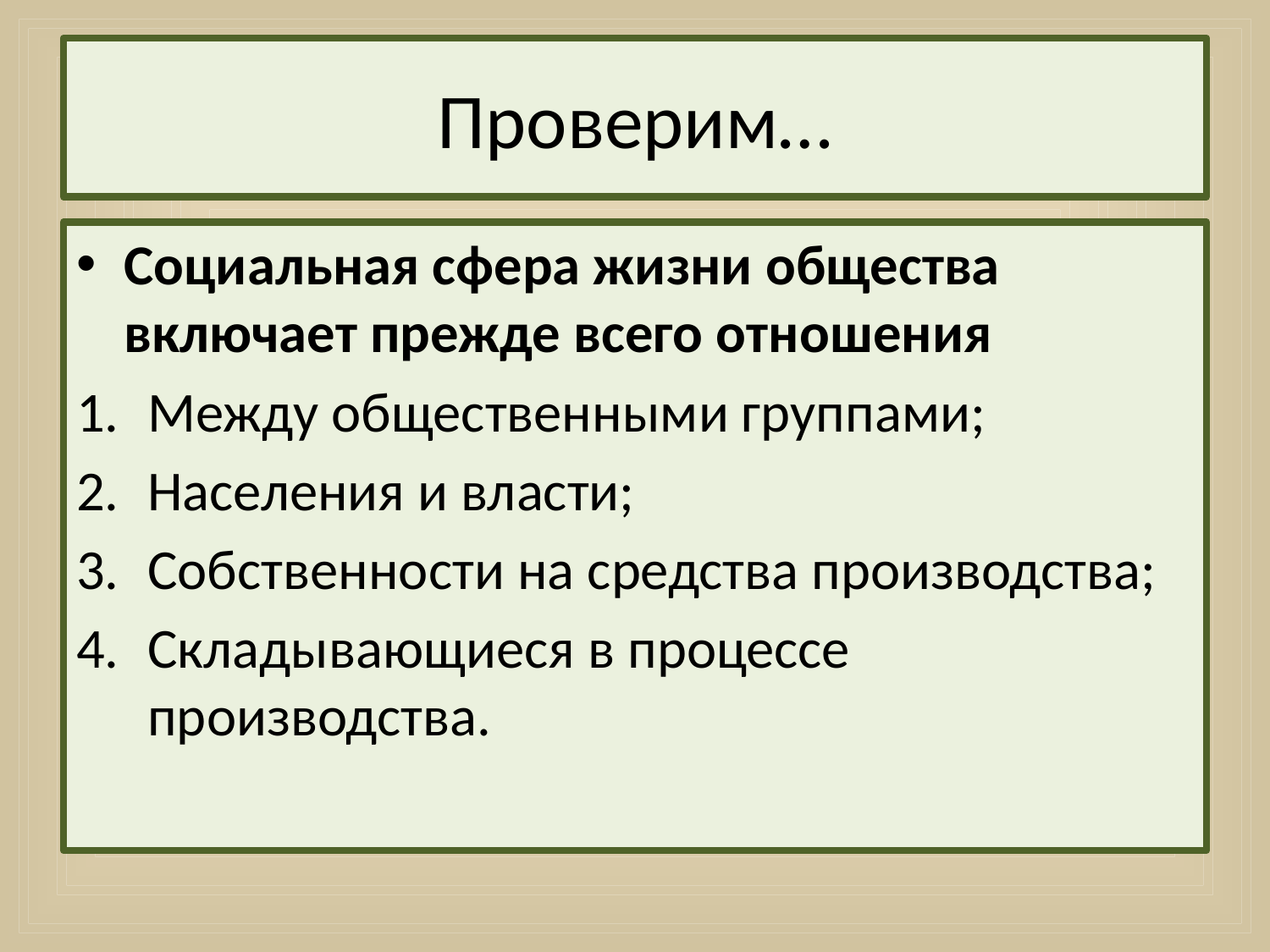

# Проверим…
Социальная сфера жизни общества включает прежде всего отношения
Между общественными группами;
Населения и власти;
Собственности на средства производства;
Складывающиеся в процессе производства.